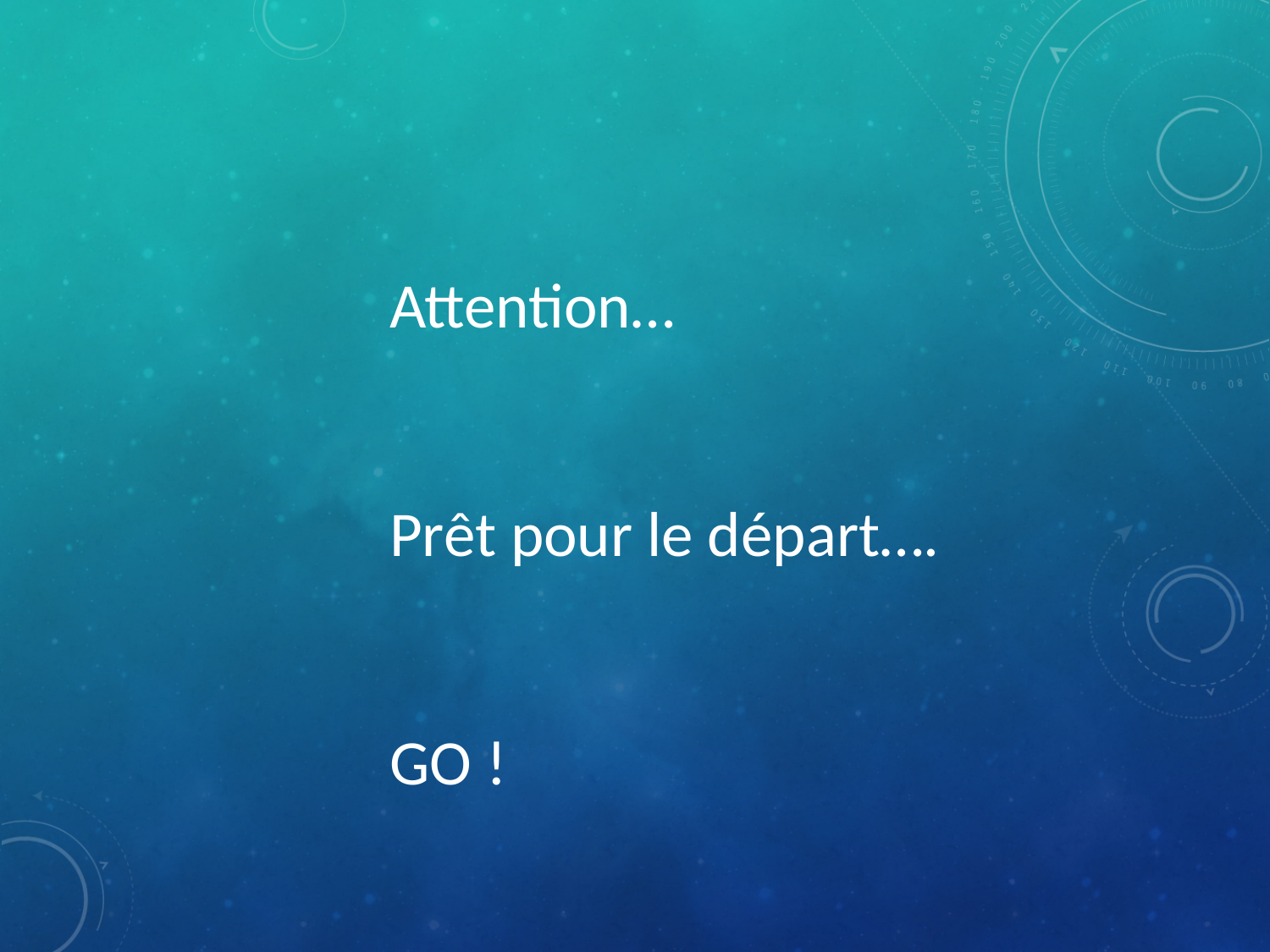

Attention…
Prêt pour le départ….
GO !